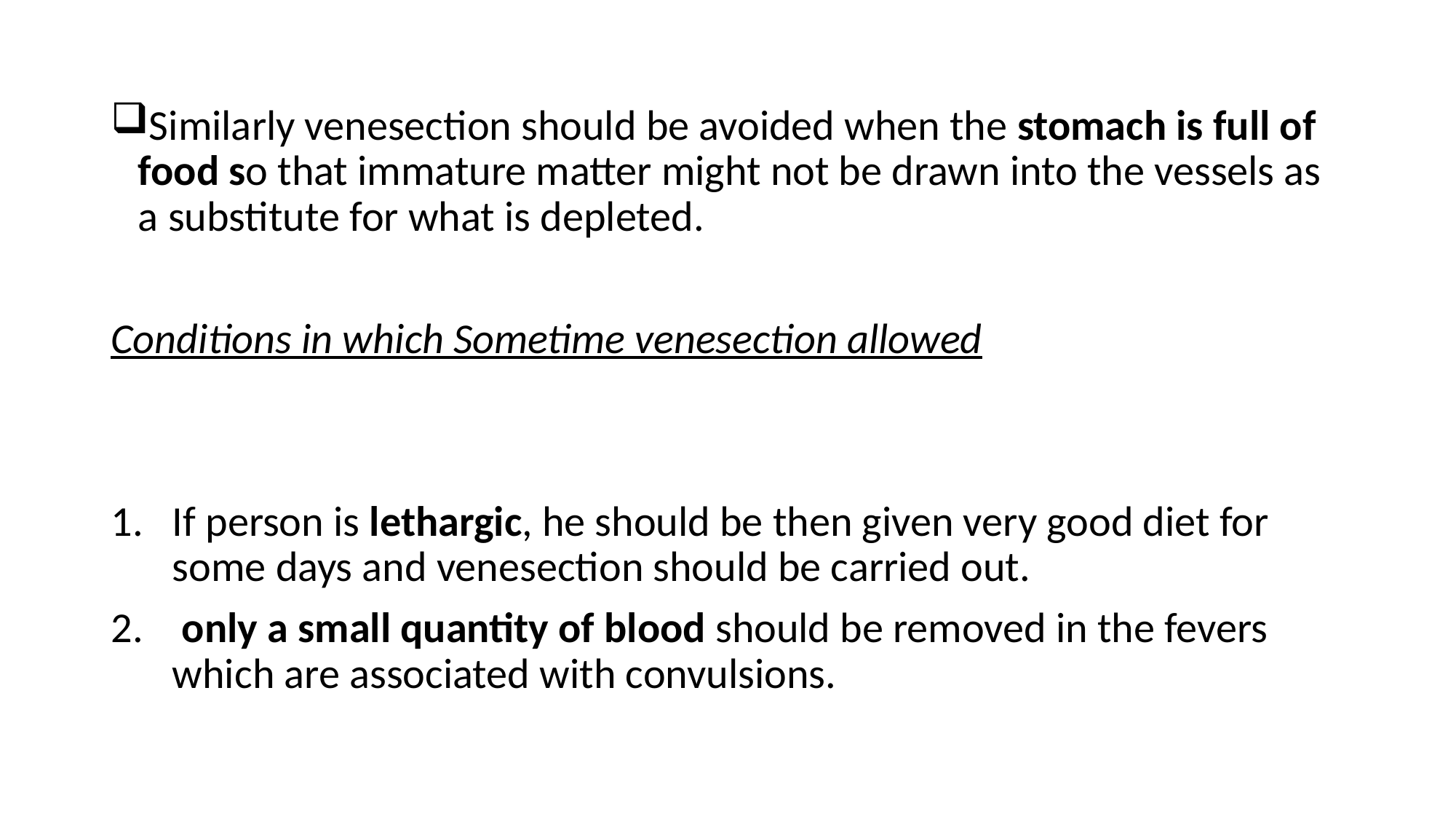

Similarly venesection should be avoided when the stomach is full of food so that immature matter might not be drawn into the vessels as a substitute for what is depleted.

Conditions in which Sometime venesection allowed

If person is lethargic, he should be then given very good diet for some days and venesection should be carried out.
 only a small quantity of blood should be removed in the fevers which are associated with convulsions.